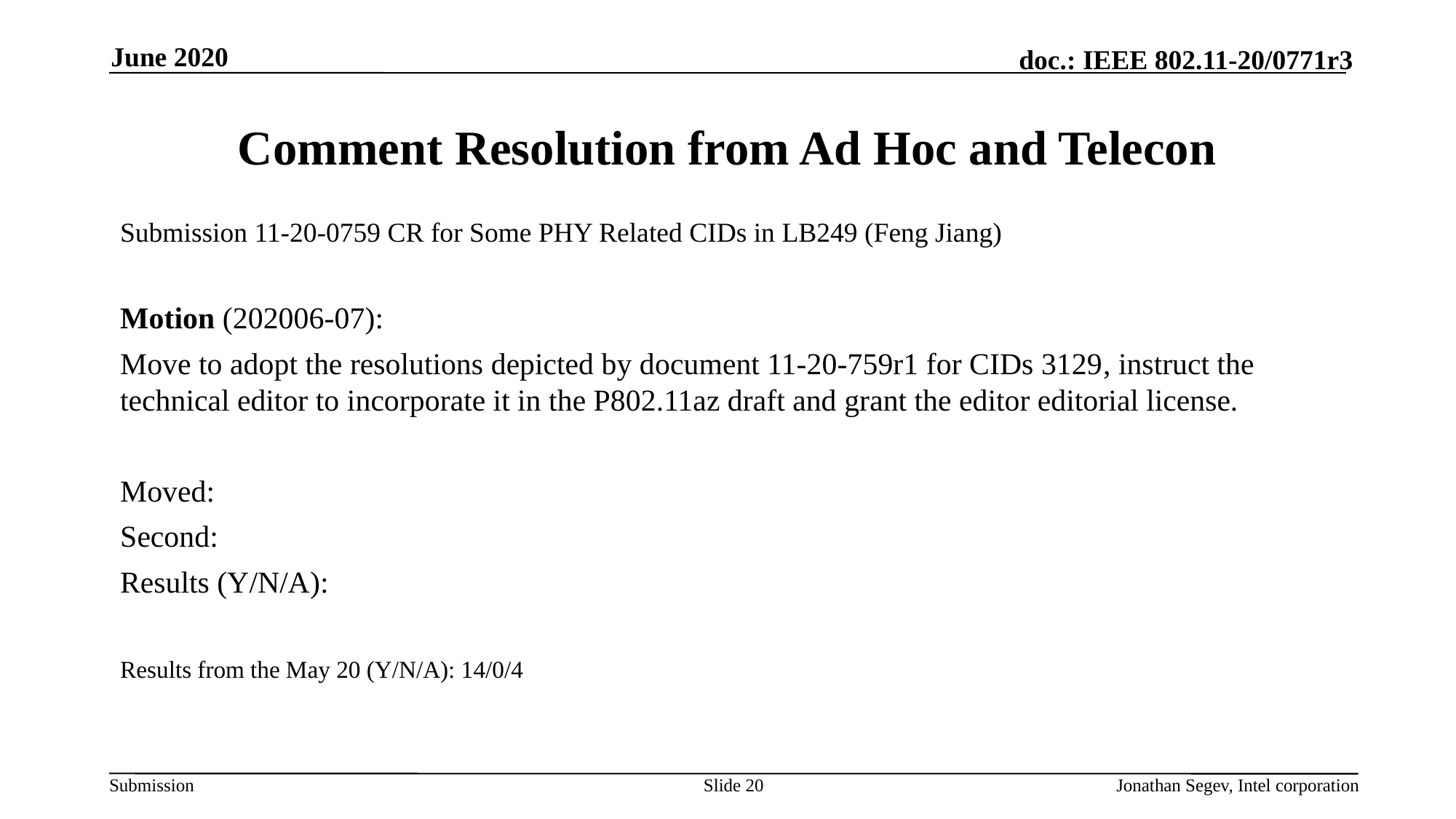

June 2020
# Comment Resolution from Ad Hoc and Telecon
Submission 11-20-0759 CR for Some PHY Related CIDs in LB249 (Feng Jiang)

Motion (202006-07):
Move to adopt the resolutions depicted by document 11-20-759r1 for CIDs 3129, instruct the technical editor to incorporate it in the P802.11az draft and grant the editor editorial license.

Moved:
Second:
Results (Y/N/A):

Results from the May 20 (Y/N/A): 14/0/4

Slide 20
Jonathan Segev, Intel corporation